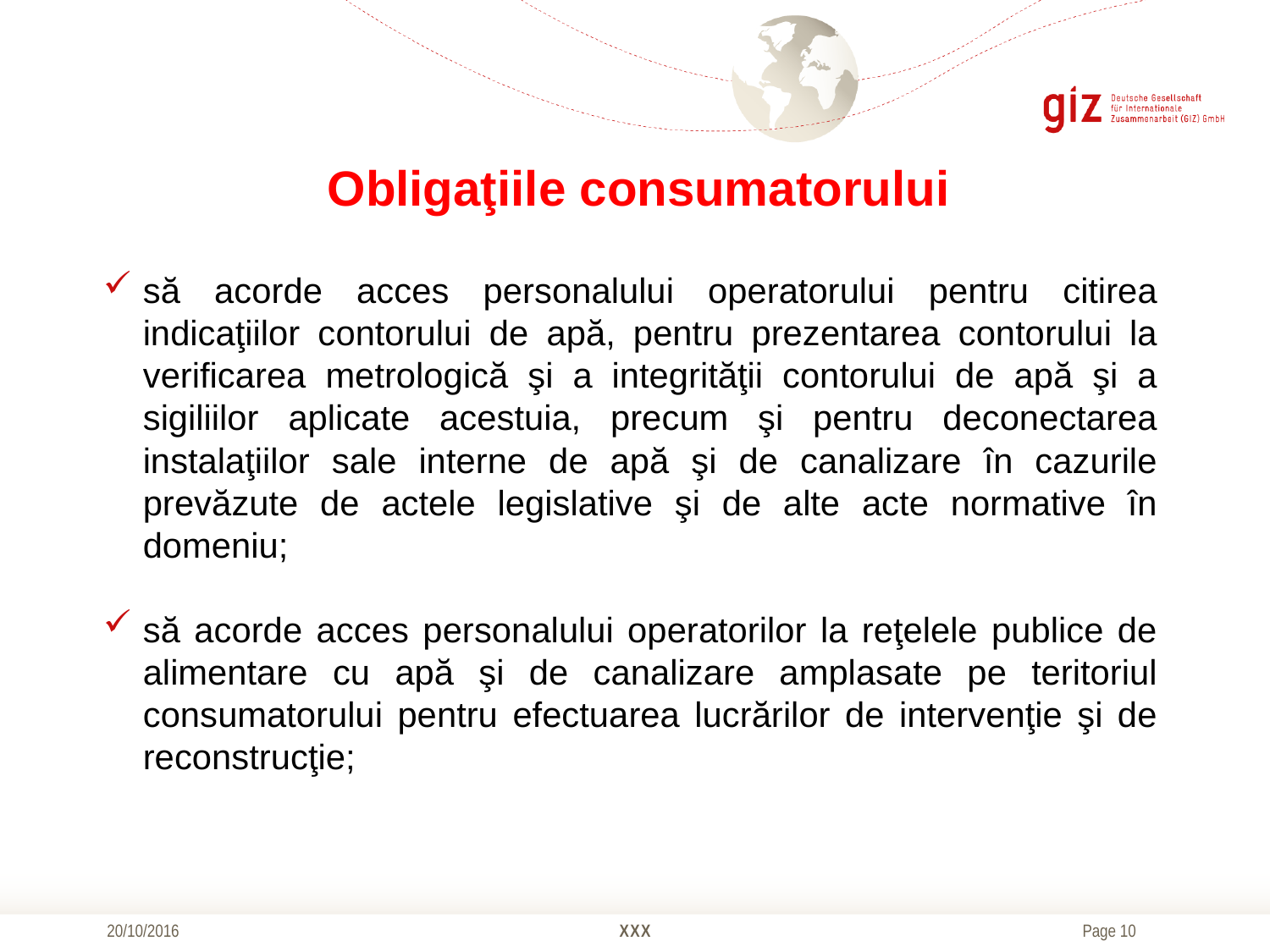

# Obligaţiile consumatorului
să acorde acces personalului operatorului pentru citirea indicaţiilor contorului de apă, pentru prezentarea contorului la verificarea metrologică şi a integrităţii contorului de apă şi a sigiliilor aplicate acestuia, precum şi pentru deconectarea instalaţiilor sale interne de apă şi de canalizare în cazurile prevăzute de actele legislative şi de alte acte normative în domeniu;

să acorde acces personalului operatorilor la reţelele publice de alimentare cu apă şi de canalizare amplasate pe teritoriul consumatorului pentru efectuarea lucrărilor de intervenţie şi de reconstrucţie;

20/10/2016
XXX